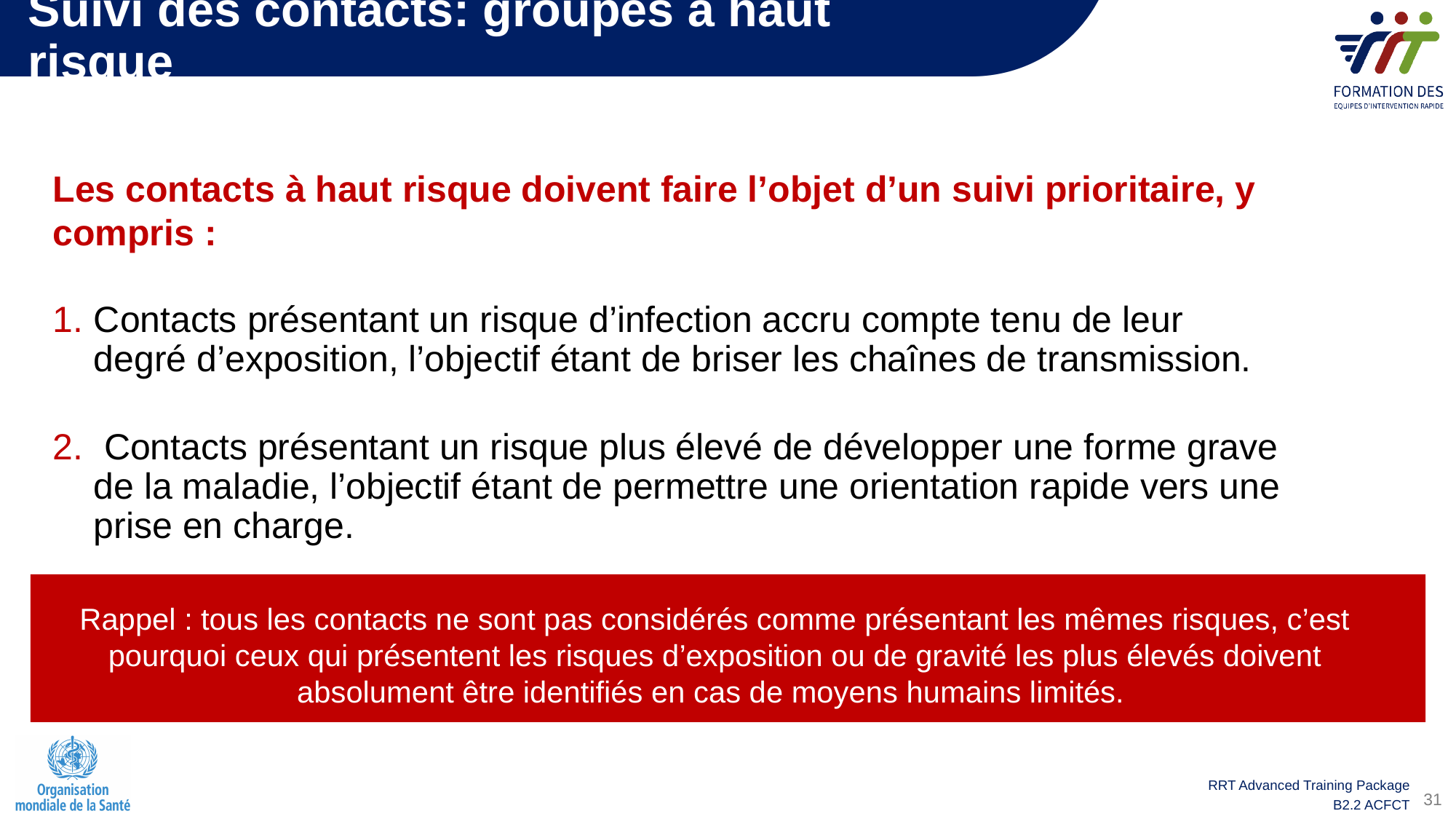

Suivi des contacts: groupes à haut risque
Les contacts à haut risque doivent faire l’objet d’un suivi prioritaire, y compris :
 ​
Contacts présentant un risque d’infection accru compte tenu de leur degré d’exposition, l’objectif étant de briser les chaînes de transmission.​

 Contacts présentant un risque plus élevé de développer une forme grave de la maladie, l’objectif étant de permettre une orientation rapide vers une prise en charge.

Rappel : tous les contacts ne sont pas considérés comme présentant les mêmes risques, c’est pourquoi ceux qui présentent les risques d’exposition ou de gravité les plus élevés doivent absolument être identifiés en cas de moyens humains limités.